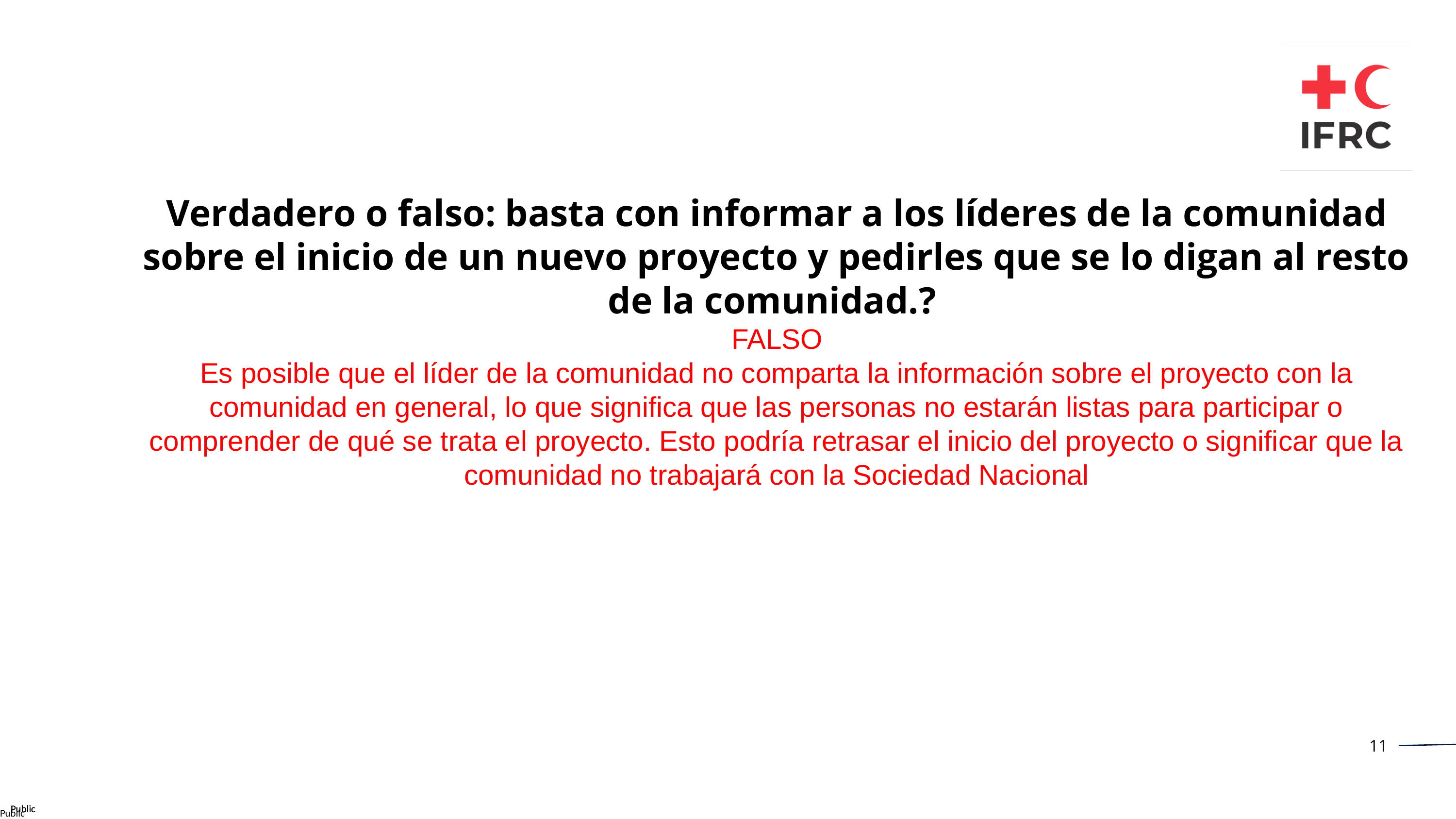

Verdadero o falso: basta con informar a los líderes de la comunidad sobre el inicio de un nuevo proyecto y pedirles que se lo digan al resto de la comunidad.?
FALSO
Es posible que el líder de la comunidad no comparta la información sobre el proyecto con la comunidad en general, lo que significa que las personas no estarán listas para participar o comprender de qué se trata el proyecto. Esto podría retrasar el inicio del proyecto o significar que la comunidad no trabajará con la Sociedad Nacional